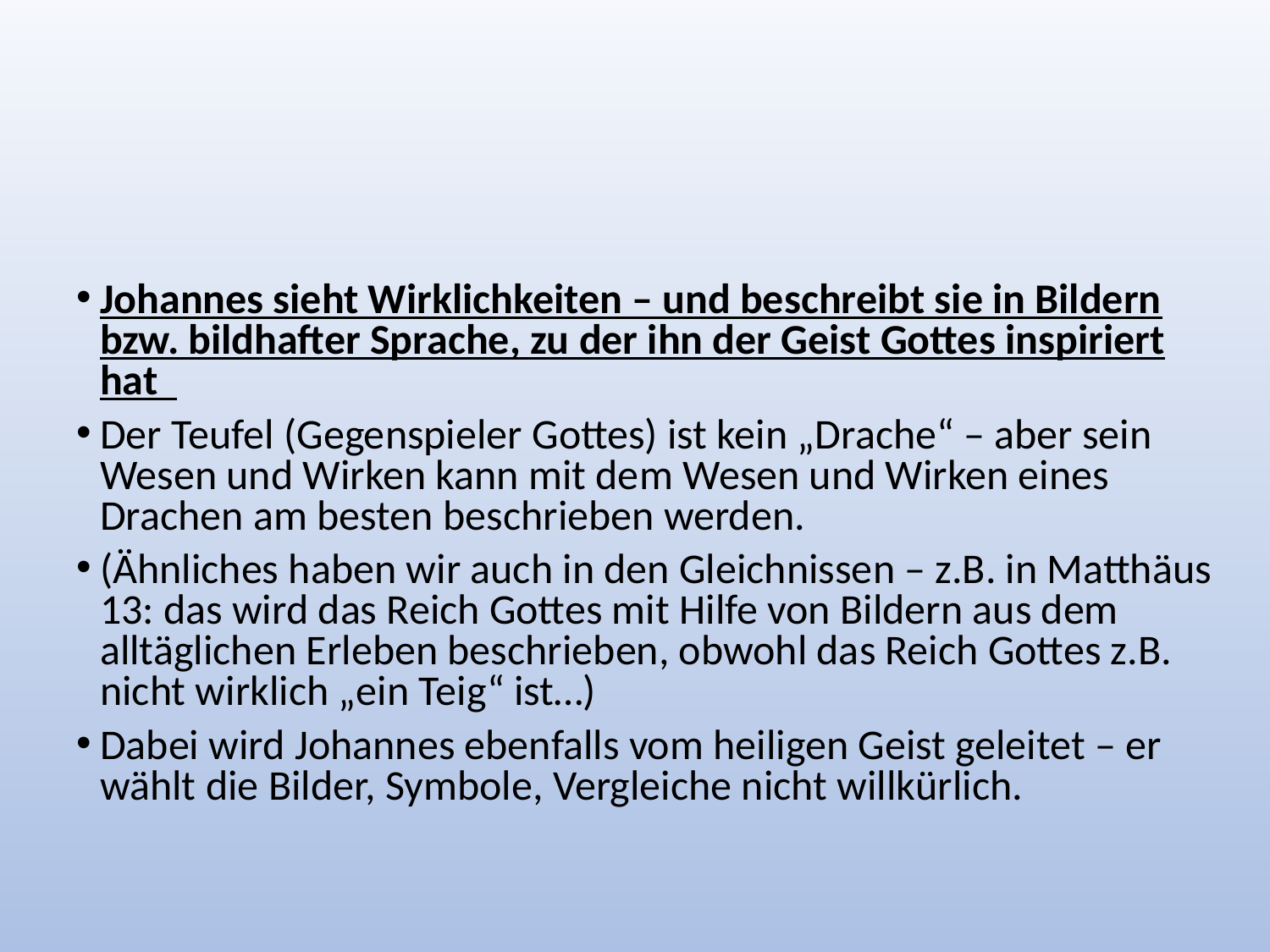

#
Johannes sieht Wirklichkeiten – und beschreibt sie in Bildern bzw. bildhafter Sprache, zu der ihn der Geist Gottes inspiriert hat
Der Teufel (Gegenspieler Gottes) ist kein „Drache“ – aber sein Wesen und Wirken kann mit dem Wesen und Wirken eines Drachen am besten beschrieben werden.
(Ähnliches haben wir auch in den Gleichnissen – z.B. in Matthäus 13: das wird das Reich Gottes mit Hilfe von Bildern aus dem alltäglichen Erleben beschrieben, obwohl das Reich Gottes z.B. nicht wirklich „ein Teig“ ist…)
Dabei wird Johannes ebenfalls vom heiligen Geist geleitet – er wählt die Bilder, Symbole, Vergleiche nicht willkürlich.